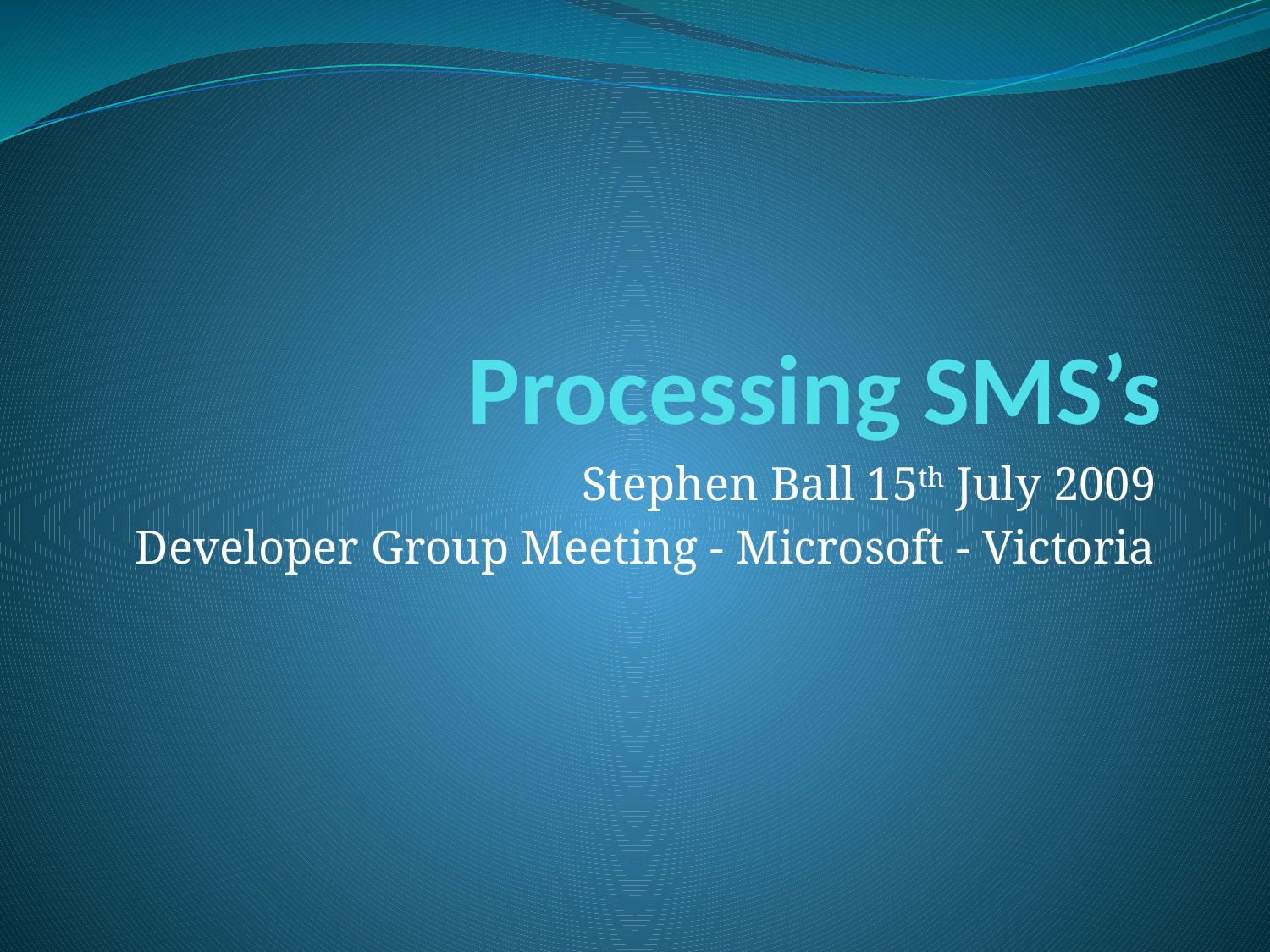

# Processing SMS’s
Stephen Ball 15th July 2009
Developer Group Meeting - Microsoft - Victoria